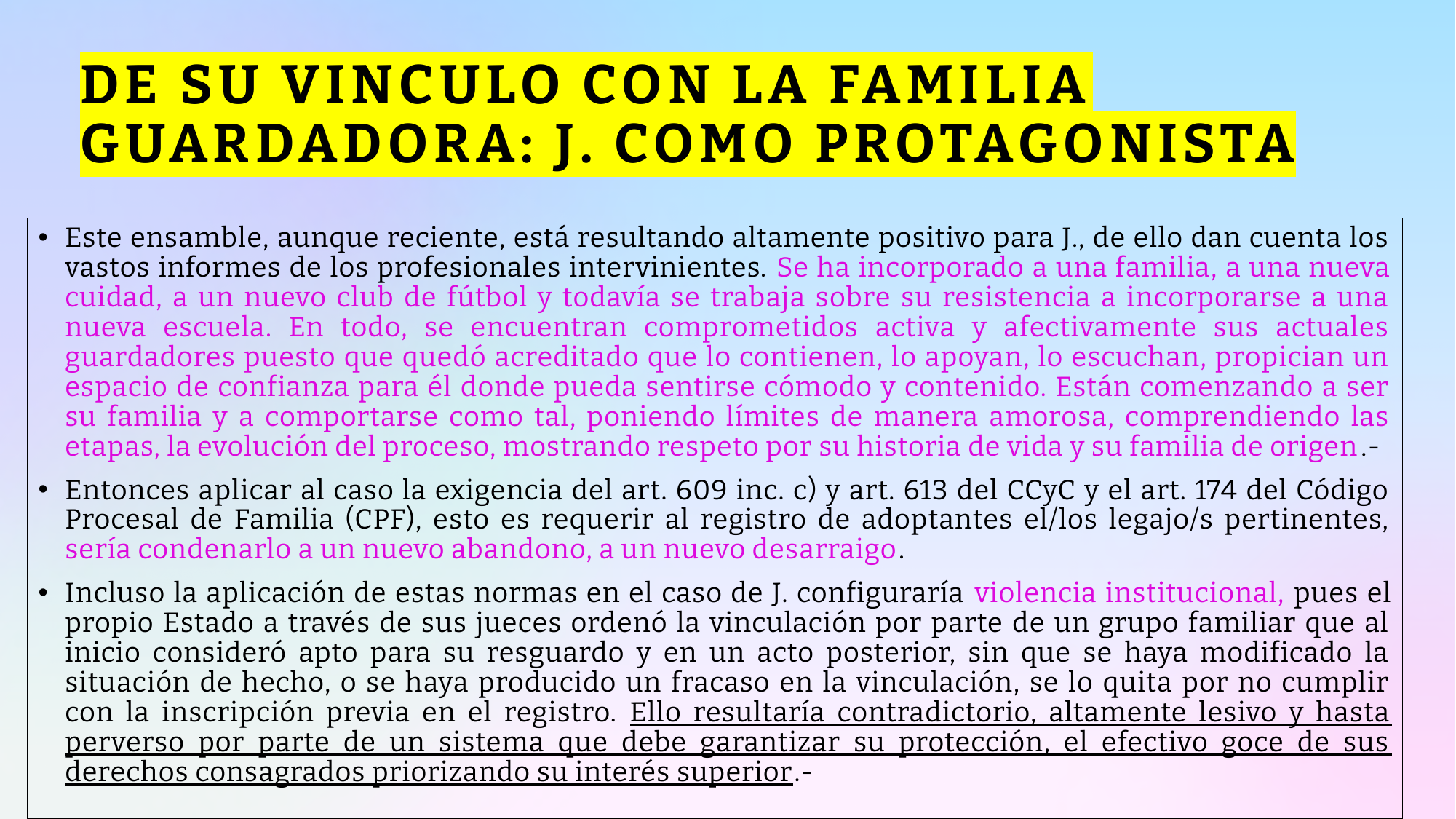

# De su vinculo con la familia guardadora: J. como protagonista
Este ensamble, aunque reciente, está resultando altamente positivo para J., de ello dan cuenta los vastos informes de los profesionales intervinientes. Se ha incorporado a una familia, a una nueva cuidad, a un nuevo club de fútbol y todavía se trabaja sobre su resistencia a incorporarse a una nueva escuela. En todo, se encuentran comprometidos activa y afectivamente sus actuales guardadores puesto que quedó acreditado que lo contienen, lo apoyan, lo escuchan, propician un espacio de confianza para él donde pueda sentirse cómodo y contenido. Están comenzando a ser su familia y a comportarse como tal, poniendo límites de manera amorosa, comprendiendo las etapas, la evolución del proceso, mostrando respeto por su historia de vida y su familia de origen.-
Entonces aplicar al caso la exigencia del art. 609 inc. c) y art. 613 del CCyC y el art. 174 del Código Procesal de Familia (CPF), esto es requerir al registro de adoptantes el/los legajo/s pertinentes, sería condenarlo a un nuevo abandono, a un nuevo desarraigo.
Incluso la aplicación de estas normas en el caso de J. configuraría violencia institucional, pues el propio Estado a través de sus jueces ordenó la vinculación por parte de un grupo familiar que al inicio consideró apto para su resguardo y en un acto posterior, sin que se haya modificado la situación de hecho, o se haya producido un fracaso en la vinculación, se lo quita por no cumplir con la inscripción previa en el registro. Ello resultaría contradictorio, altamente lesivo y hasta perverso por parte de un sistema que debe garantizar su protección, el efectivo goce de sus derechos consagrados priorizando su interés superior.-